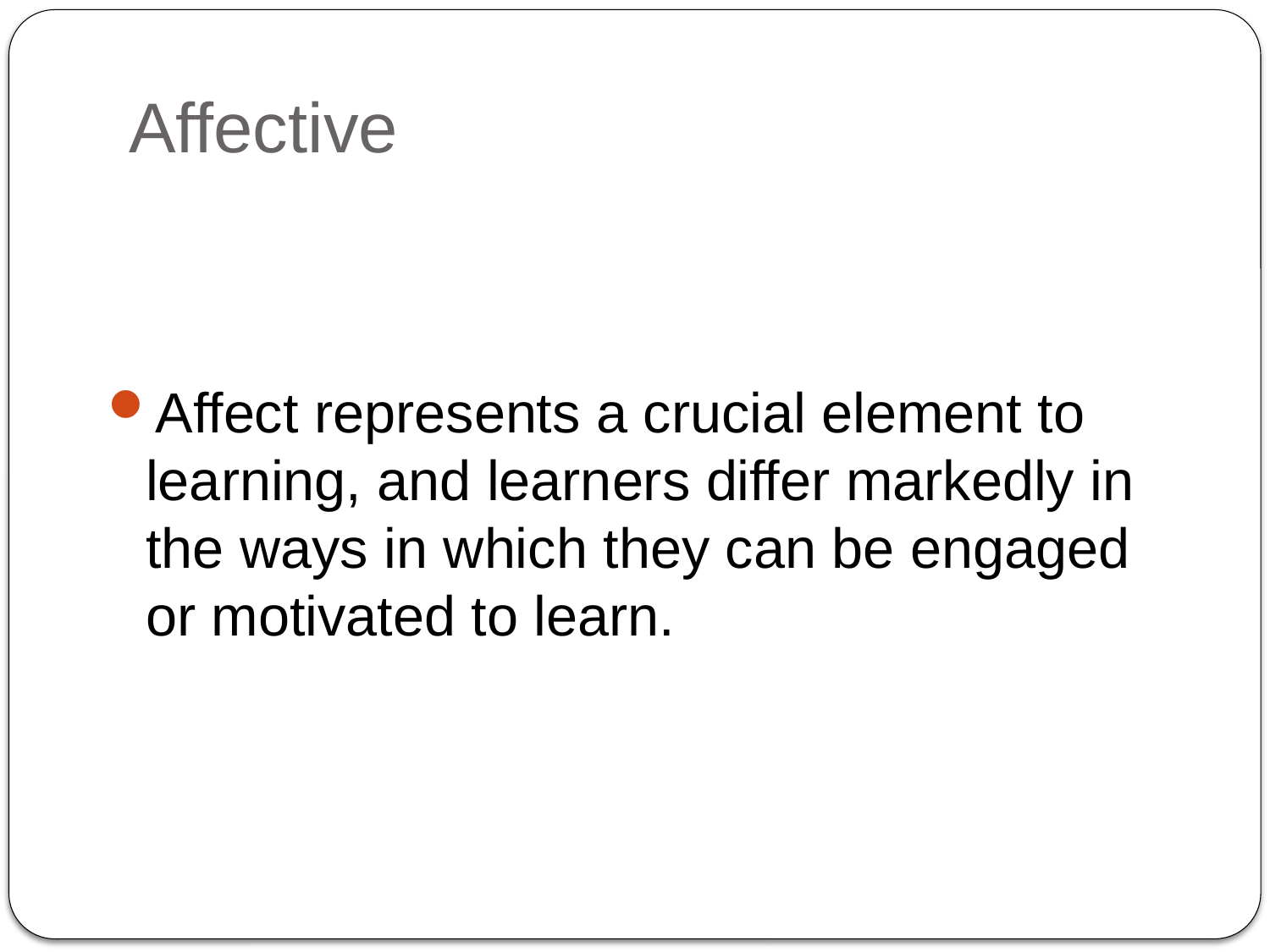

# Affective
Affect represents a crucial element to learning, and learners differ markedly in the ways in which they can be engaged or motivated to learn.